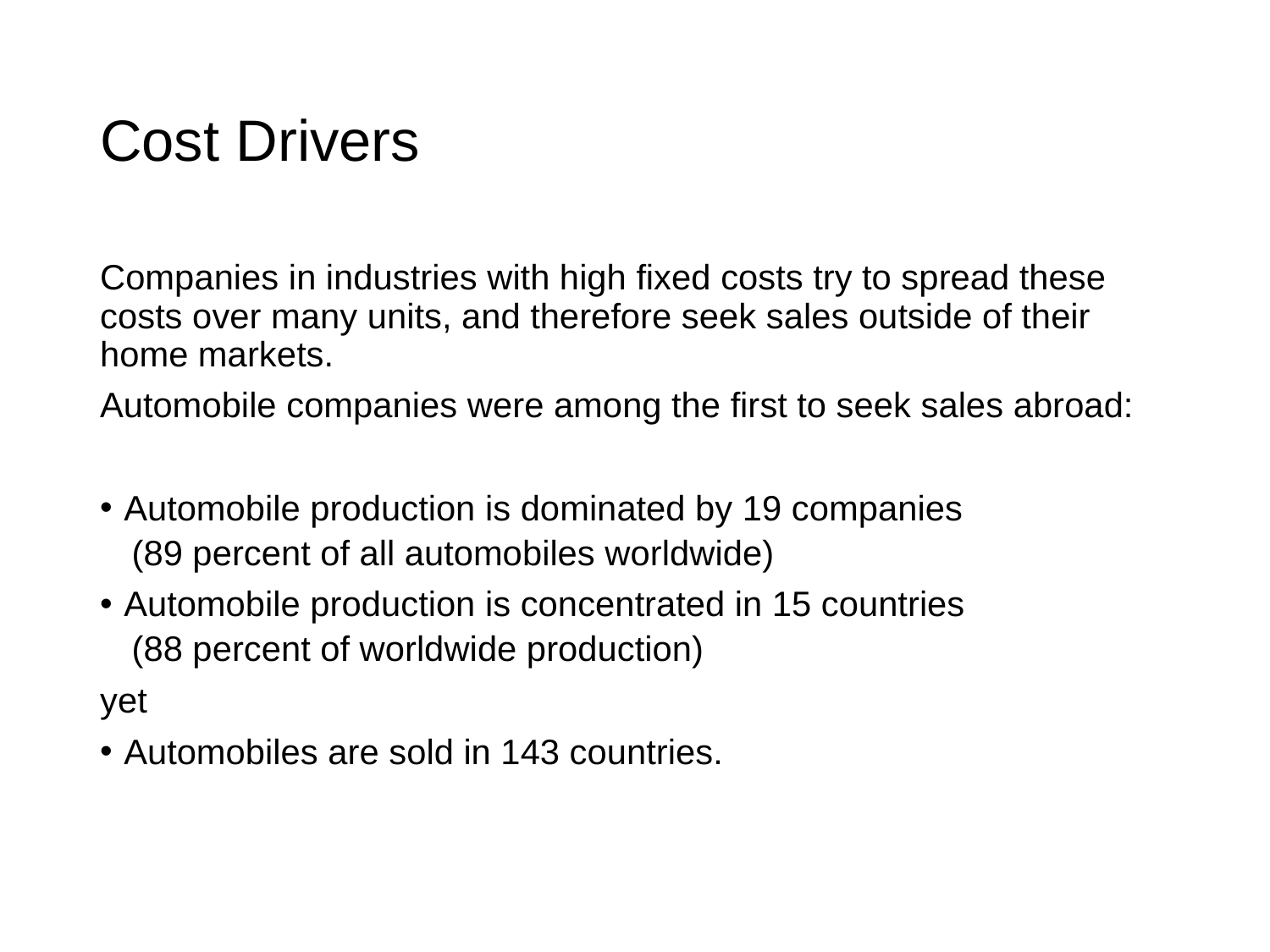

# Cost Drivers
Companies in industries with high fixed costs try to spread these costs over many units, and therefore seek sales outside of their home markets.
Automobile companies were among the first to seek sales abroad:

Automobile production is dominated by 19 companies
(89 percent of all automobiles worldwide)
Automobile production is concentrated in 15 countries
(88 percent of worldwide production)
yet
Automobiles are sold in 143 countries.